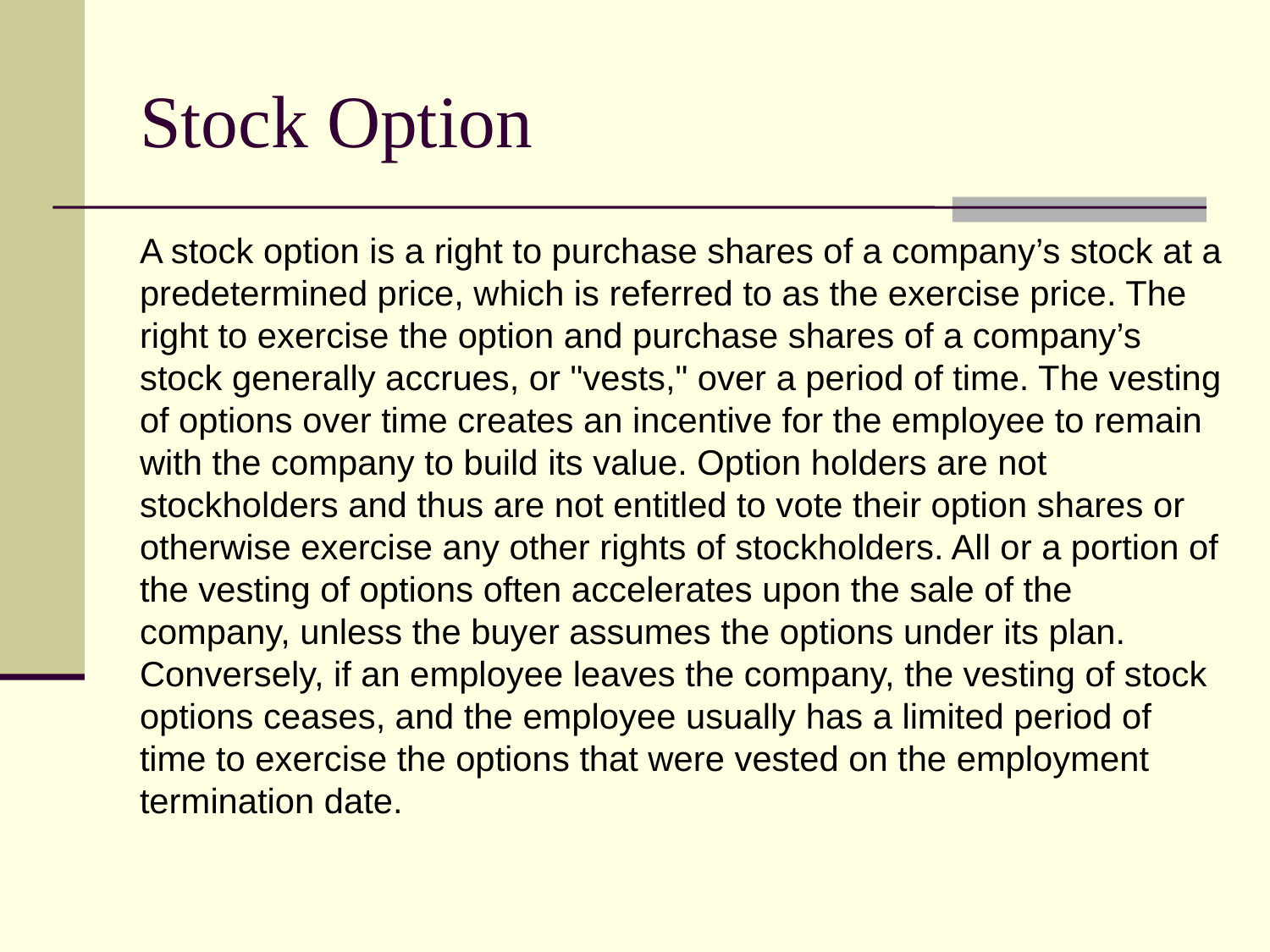

# Stock Option
A stock option is a right to purchase shares of a company’s stock at a predetermined price, which is referred to as the exercise price. The right to exercise the option and purchase shares of a company’s stock generally accrues, or "vests," over a period of time. The vesting of options over time creates an incentive for the employee to remain with the company to build its value. Option holders are not stockholders and thus are not entitled to vote their option shares or otherwise exercise any other rights of stockholders. All or a portion of the vesting of options often accelerates upon the sale of the company, unless the buyer assumes the options under its plan. Conversely, if an employee leaves the company, the vesting of stock options ceases, and the employee usually has a limited period of time to exercise the options that were vested on the employment termination date.